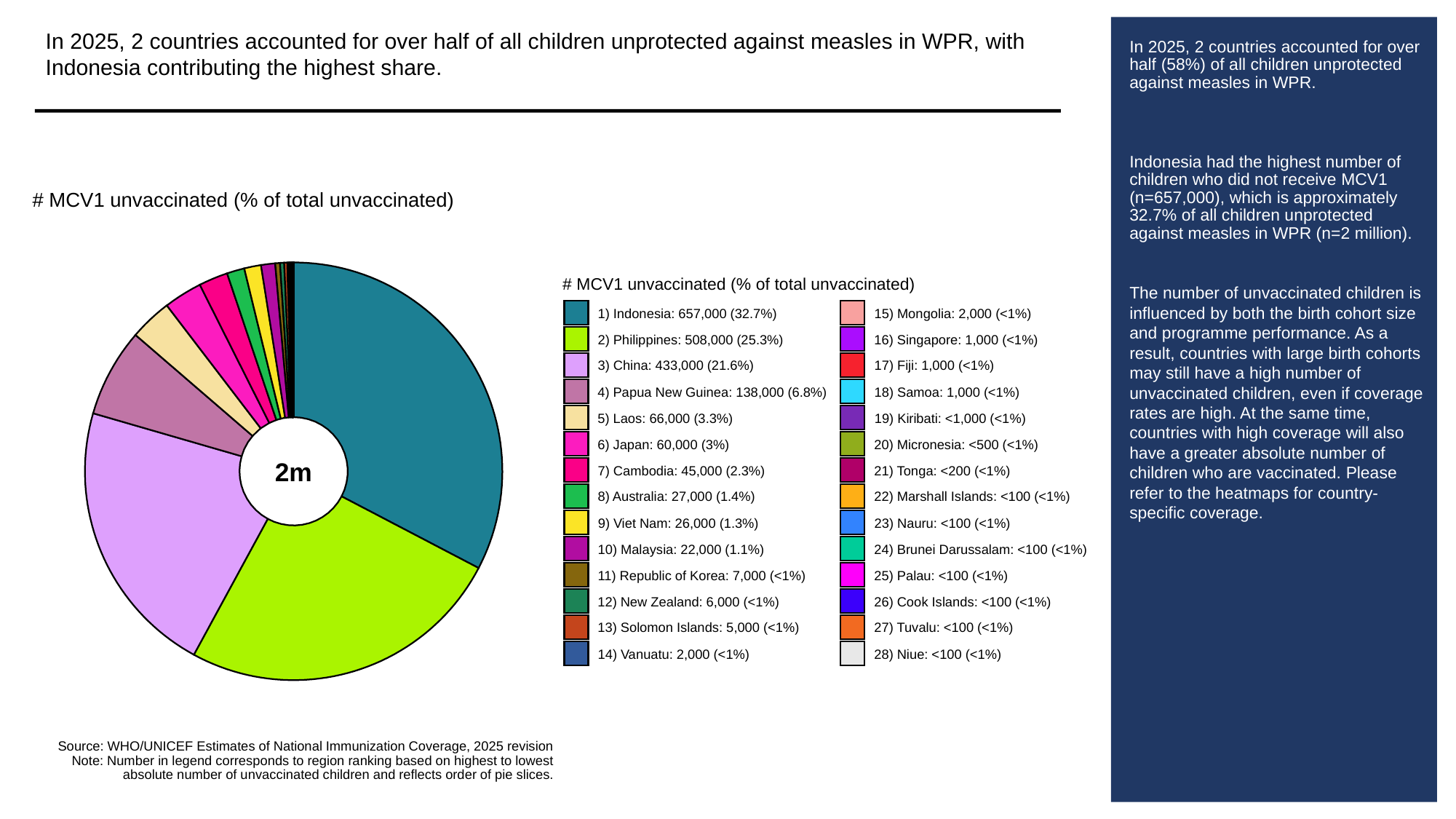

In 2025, 2 countries accounted for over half of all children unprotected against measles in WPR, with Indonesia contributing the highest share.
# In 2025, 2 countries accounted for over half (58%) of all children unprotected against measles in WPR.

Indonesia had the highest number of children who did not receive MCV1 (n=657,000), which is approximately 32.7% of all children unprotected against measles in WPR (n=2 million).

The number of unvaccinated children is influenced by both the birth cohort size and programme performance. As a result, countries with large birth cohorts may still have a high number of unvaccinated children, even if coverage rates are high. At the same time, countries with high coverage will also have a greater absolute number of children who are vaccinated. Please refer to the heatmaps for country-specific coverage.

# MCV1 unvaccinated (% of total unvaccinated)

# MCV1 unvaccinated (% of total unvaccinated)

1) Indonesia: 657,000 (32.7%)
15) Mongolia: 2,000 (<1%)

2) Philippines: 508,000 (25.3%)
16) Singapore: 1,000 (<1%)

3) China: 433,000 (21.6%)
17) Fiji: 1,000 (<1%)

4) Papua New Guinea: 138,000 (6.8%)
18) Samoa: 1,000 (<1%)

5) Laos: 66,000 (3.3%)
19) Kiribati: <1,000 (<1%)

6) Japan: 60,000 (3%)
20) Micronesia: <500 (<1%)

2m
7) Cambodia: 45,000 (2.3%)
21) Tonga: <200 (<1%)

8) Australia: 27,000 (1.4%)
22) Marshall Islands: <100 (<1%)

9) Viet Nam: 26,000 (1.3%)
23) Nauru: <100 (<1%)

10) Malaysia: 22,000 (1.1%)
24) Brunei Darussalam: <100 (<1%)

11) Republic of Korea: 7,000 (<1%)
25) Palau: <100 (<1%)

12) New Zealand: 6,000 (<1%)
26) Cook Islands: <100 (<1%)

13) Solomon Islands: 5,000 (<1%)
27) Tuvalu: <100 (<1%)

14) Vanuatu: 2,000 (<1%)
28) Niue: <100 (<1%)
Source: WHO/UNICEF Estimates of National Immunization Coverage, 2025 revision
Note: Number in legend corresponds to region ranking based on highest to lowest
absolute number of unvaccinated children and reflects order of pie slices.